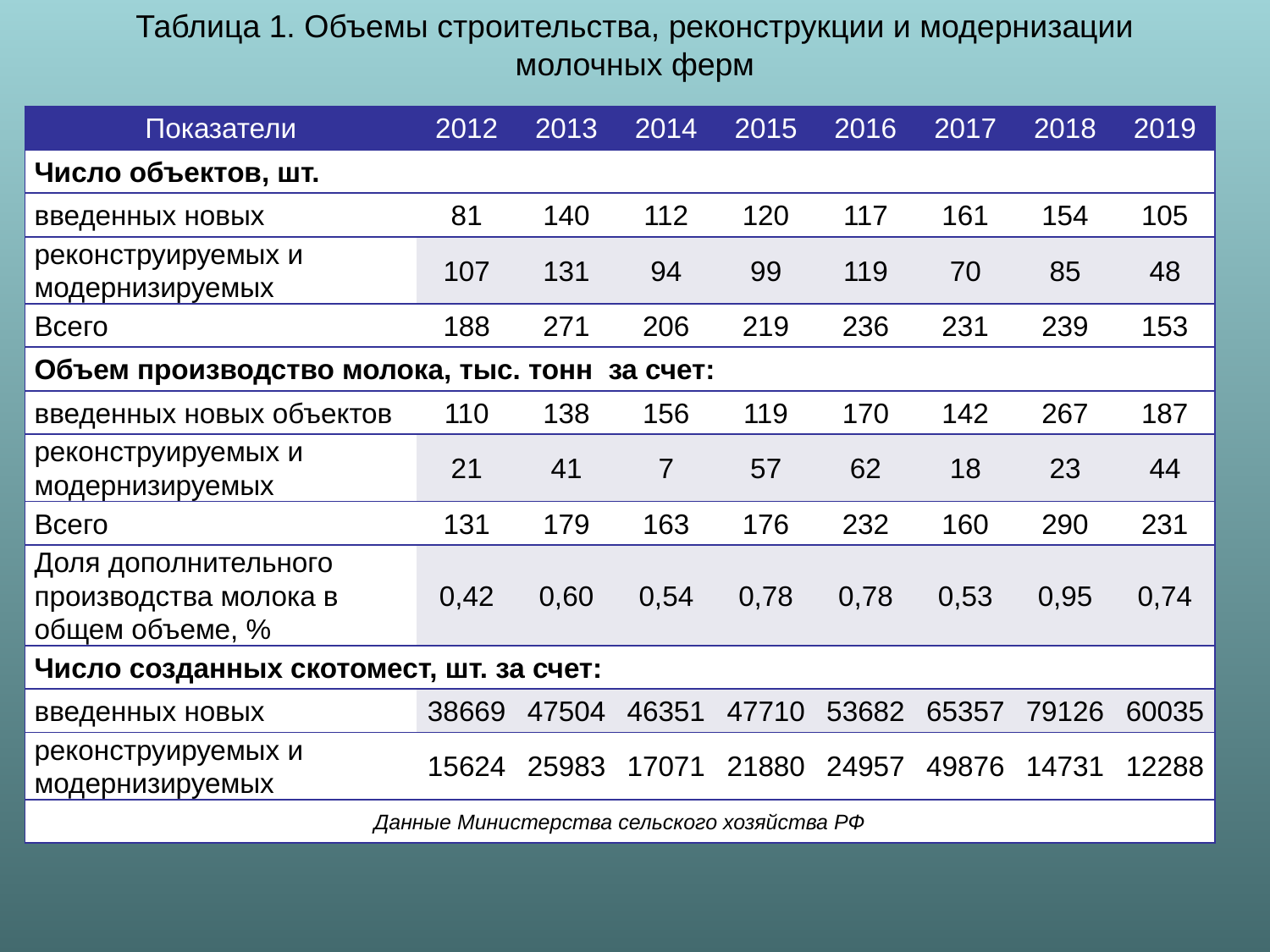

Таблица 1. Объемы строительства, реконструкции и модернизации
молочных ферм
| Показатели | 2012 | 2013 | 2014 | 2015 | 2016 | 2017 | 2018 | 2019 |
| --- | --- | --- | --- | --- | --- | --- | --- | --- |
| Число объектов, шт. |  |  |  |  |  |  |  |  |
| введенных новых | 81 | 140 | 112 | 120 | 117 | 161 | 154 | 105 |
| реконструируемых и модернизируемых | 107 | 131 | 94 | 99 | 119 | 70 | 85 | 48 |
| Всего | 188 | 271 | 206 | 219 | 236 | 231 | 239 | 153 |
| Объем производство молока, тыс. тонн за счет: |  |  |  |  |  |  |  |  |
| введенных новых объектов | 110 | 138 | 156 | 119 | 170 | 142 | 267 | 187 |
| реконструируемых и модернизируемых | 21 | 41 | 7 | 57 | 62 | 18 | 23 | 44 |
| Всего | 131 | 179 | 163 | 176 | 232 | 160 | 290 | 231 |
| Доля дополнительного производства молока в общем объеме, % | 0,42 | 0,60 | 0,54 | 0,78 | 0,78 | 0,53 | 0,95 | 0,74 |
| Число созданных скотомест, шт. за счет: |  |  |  |  |  |  |  |  |
| введенных новых | 38669 | 47504 | 46351 | 47710 | 53682 | 65357 | 79126 | 60035 |
| реконструируемых и модернизируемых | 15624 | 25983 | 17071 | 21880 | 24957 | 49876 | 14731 | 12288 |
| Данные Министерства сельского хозяйства РФ |  |  |  |  |  |  |  |  |